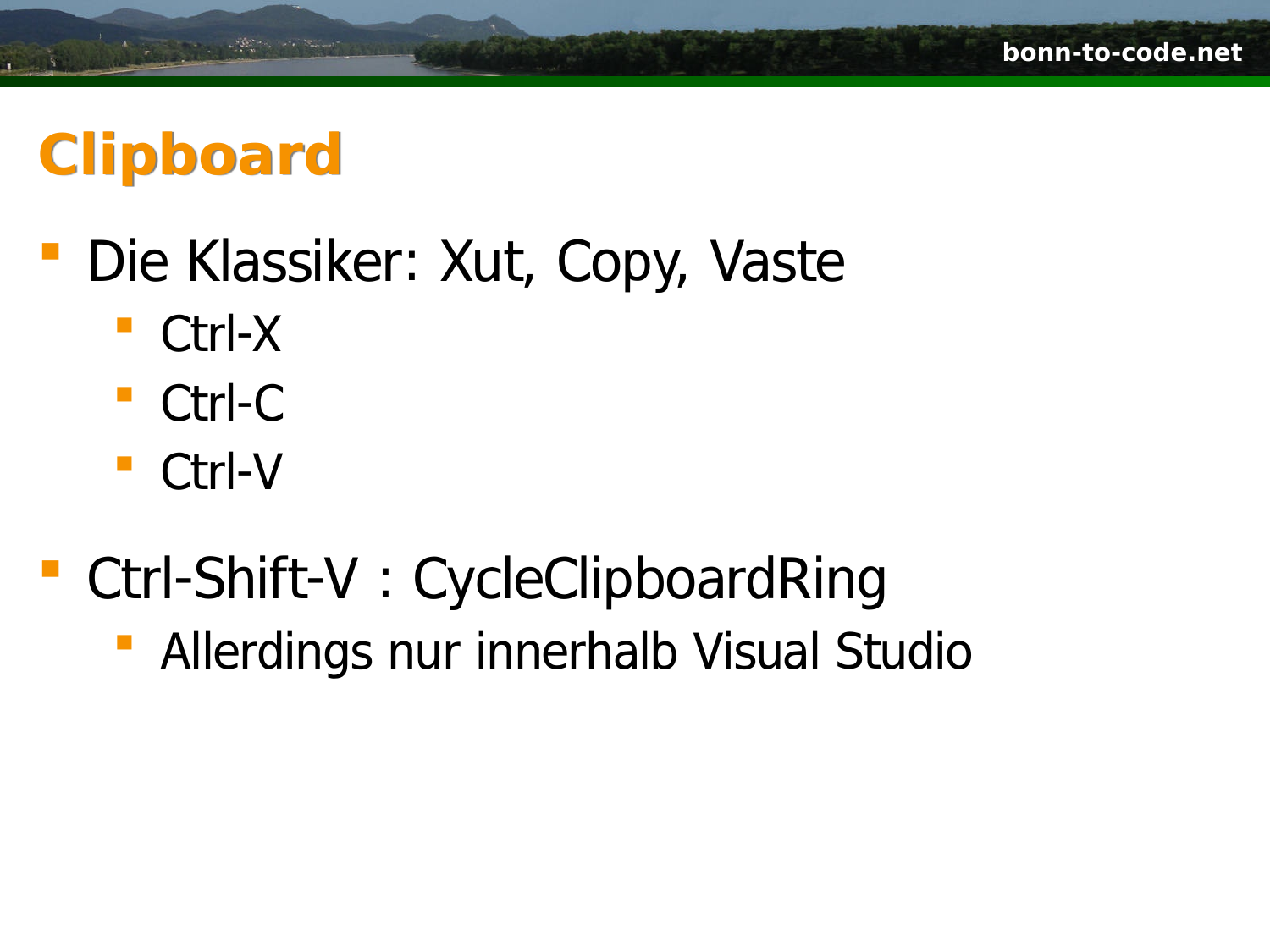

# Clipboard
Die Klassiker: Xut, Copy, Vaste
Ctrl-X
Ctrl-C
Ctrl-V
Ctrl-Shift-V : CycleClipboardRing
Allerdings nur innerhalb Visual Studio